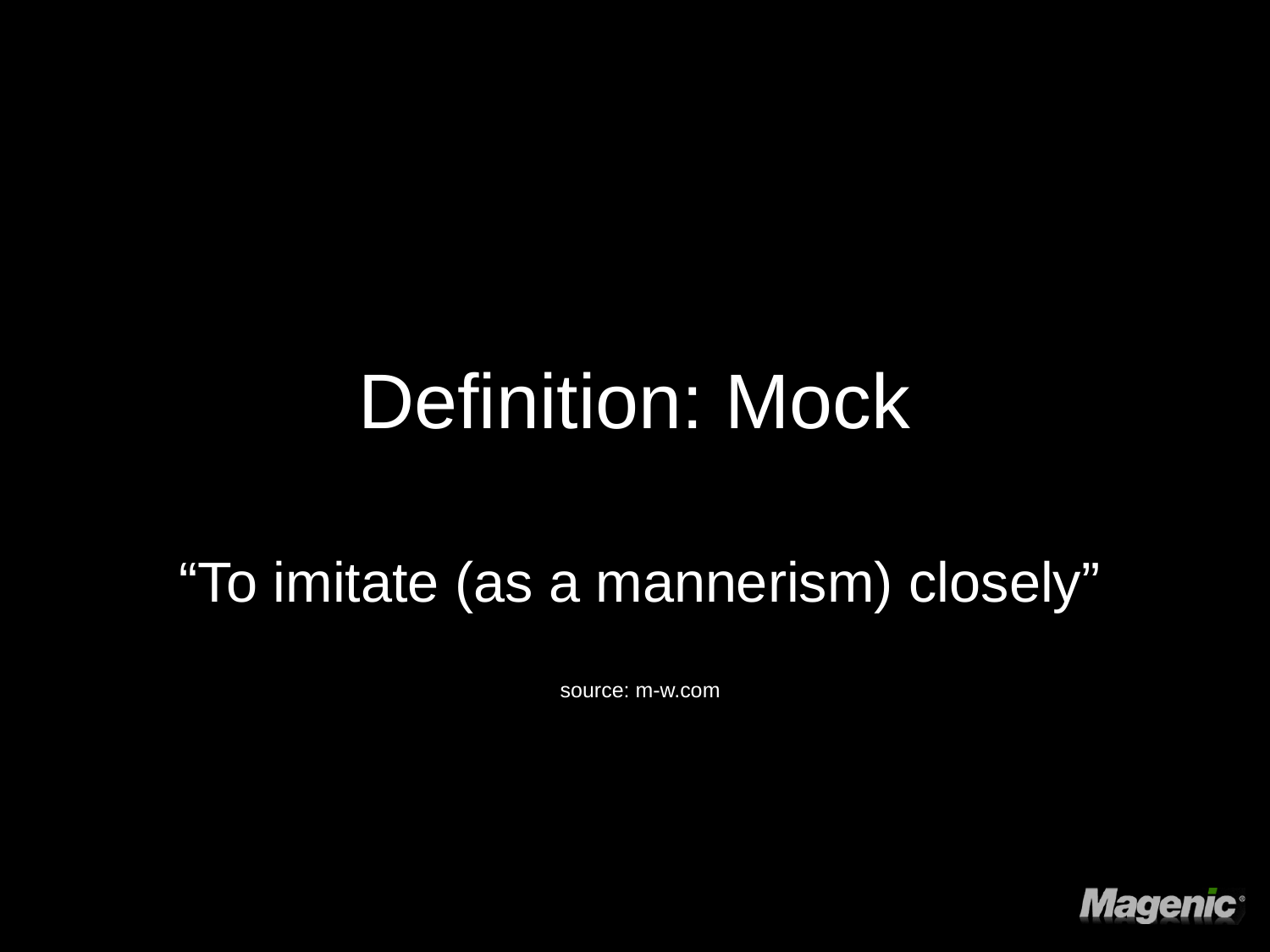

# Definition: Mock
“To imitate (as a mannerism) closely”

source: m-w.com